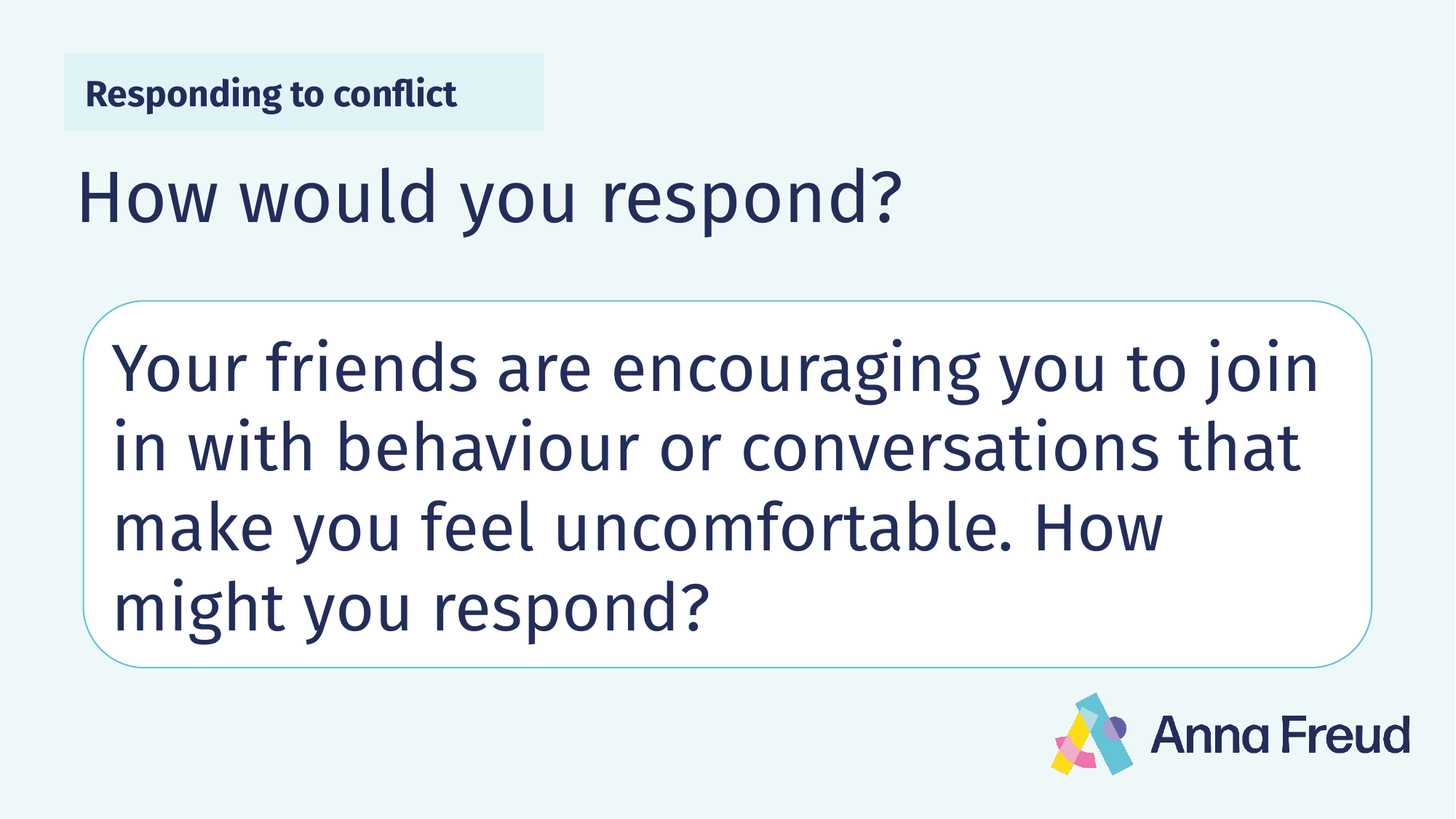

Responding to conflict
# How would you respond?
Your friends are encouraging you to join in with behaviour or conversations that make you feel uncomfortable. How might you respond?